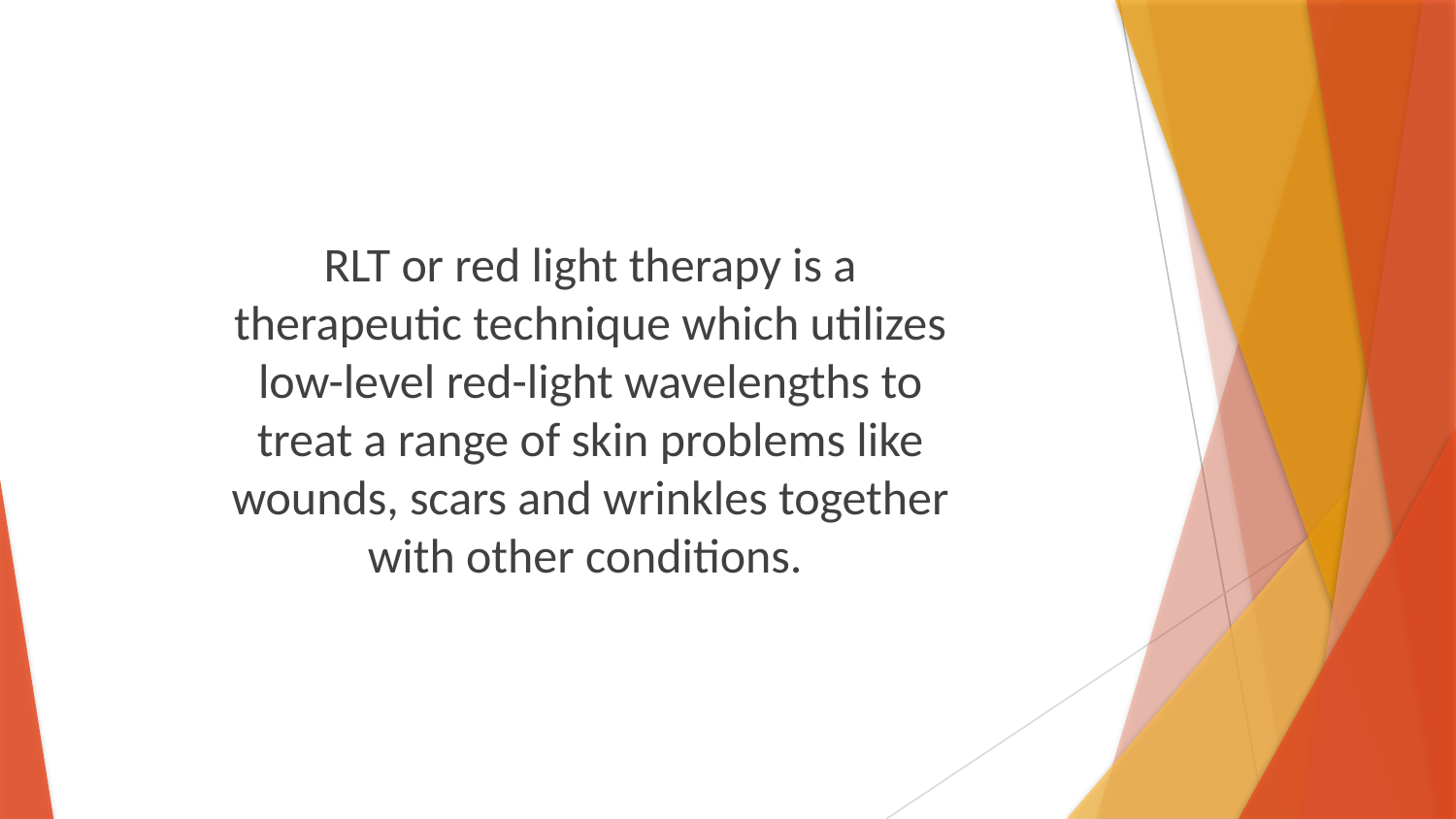

RLT or red light therapy is a therapeutic technique which utilizes low-level red-light wavelengths to treat a range of skin problems like wounds, scars and wrinkles together with other conditions.